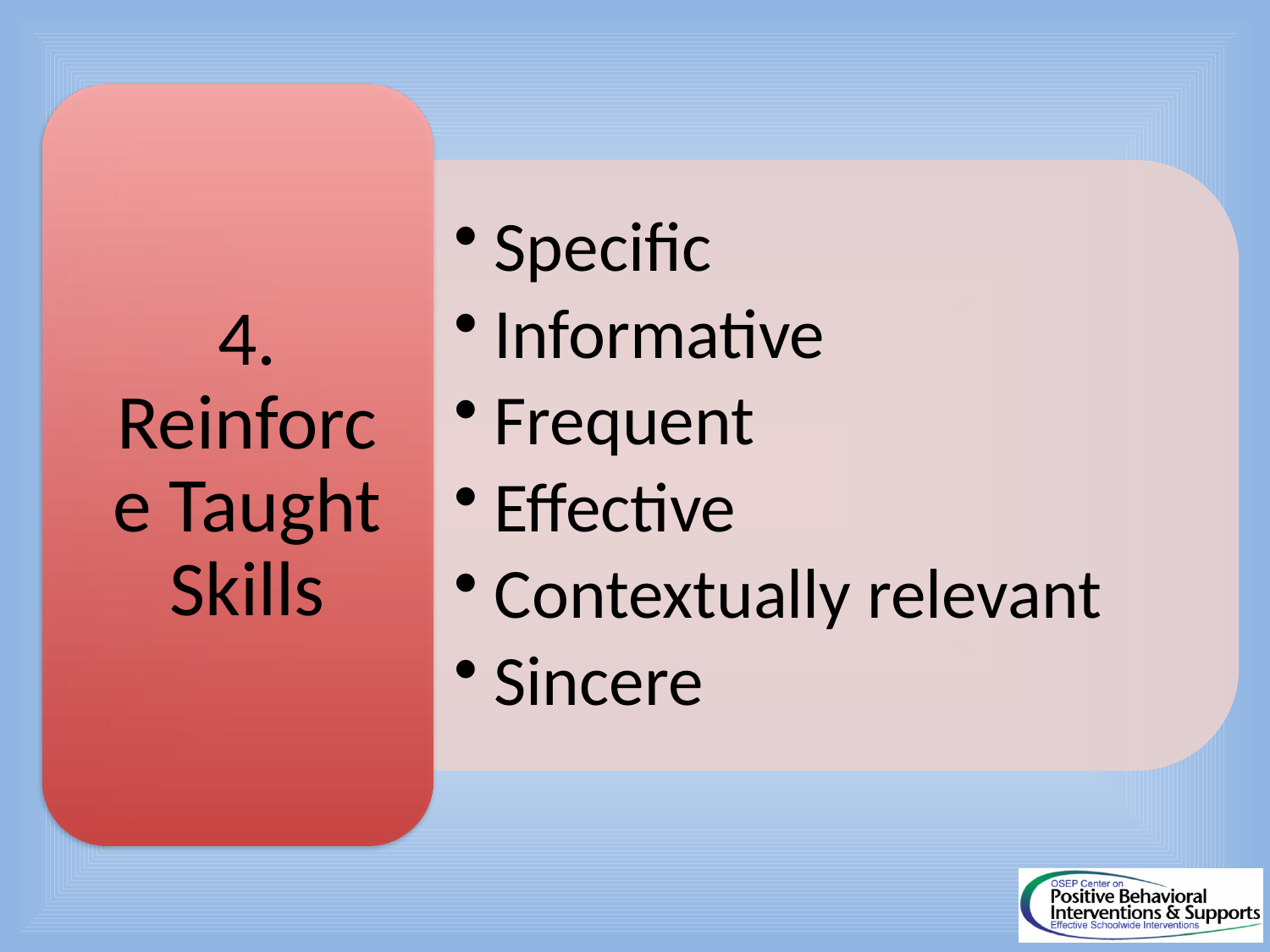

Specific
Informative
Frequent
Effective
Contextually relevant
Sincere
4. Reinforce Taught Skills